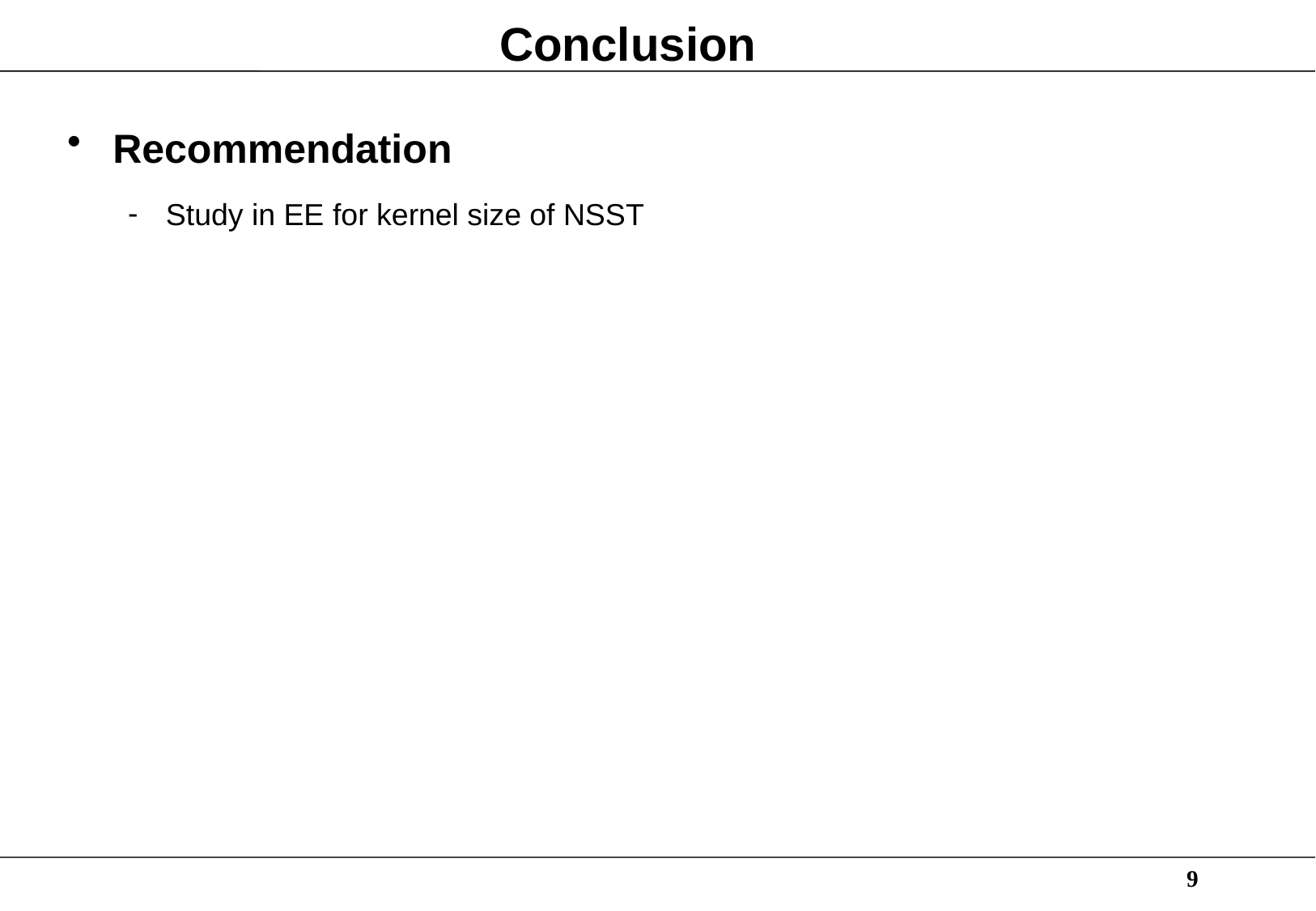

# Conclusion
Recommendation
Study in EE for kernel size of NSST
9